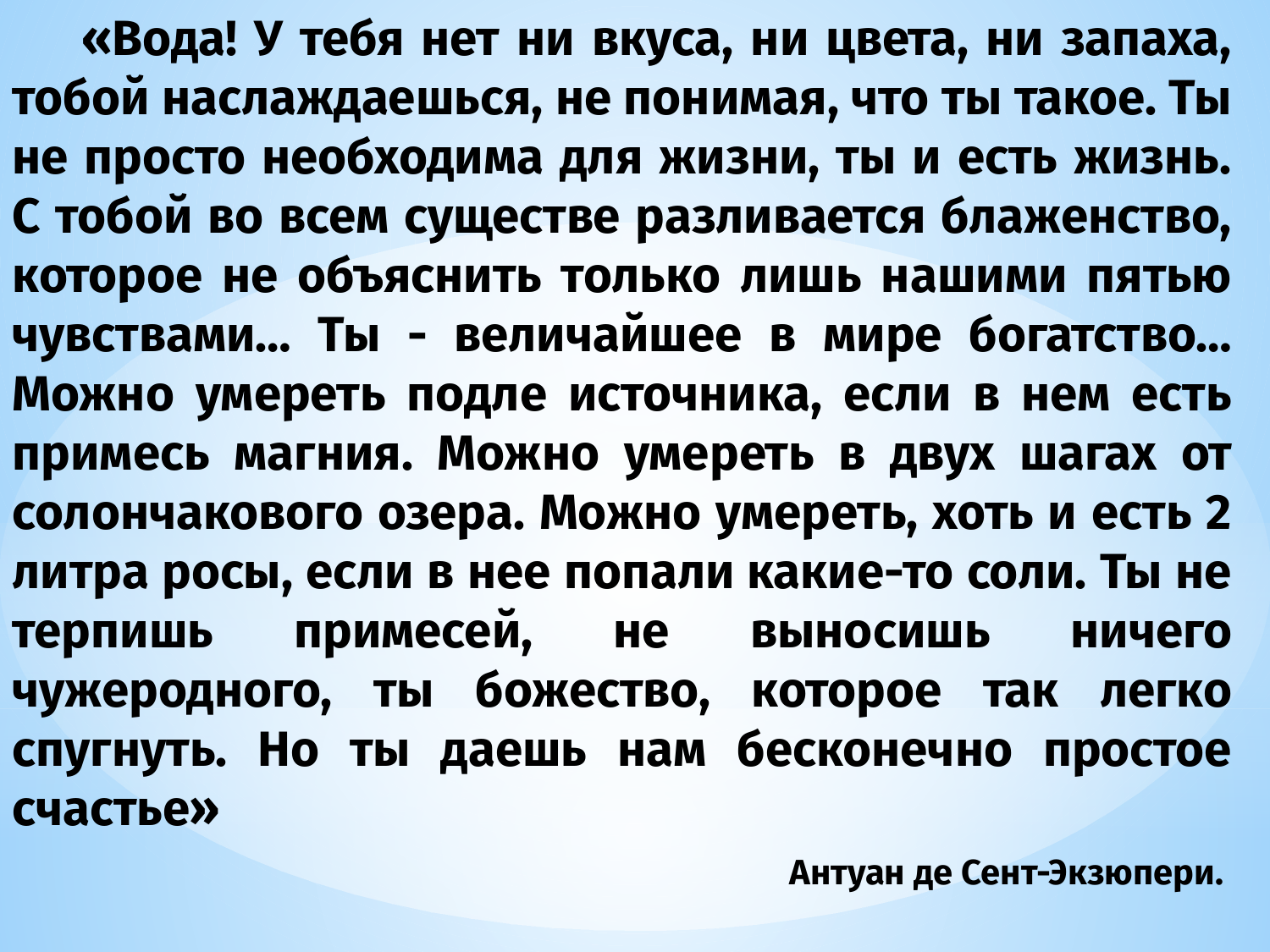

«Вода! У тебя нет ни вкуса, ни цвета, ни запаха, тобой наслаждаешься, не понимая, что ты такое. Ты не просто необходима для жизни, ты и есть жизнь. С тобой во всем существе разливается блаженство, которое не объяснить только лишь нашими пятью чувствами… Ты - величайшее в мире богатство… Можно умереть подле источника, если в нем есть примесь магния. Можно умереть в двух шагах от солончакового озера. Можно умереть, хоть и есть 2 литра росы, если в нее попали какие-то соли. Ты не терпишь примесей, не выносишь ничего чужеродного, ты божество, которое так легко спугнуть. Но ты даешь нам бесконечно простое счастье»
 Антуан де Сент-Экзюпери.